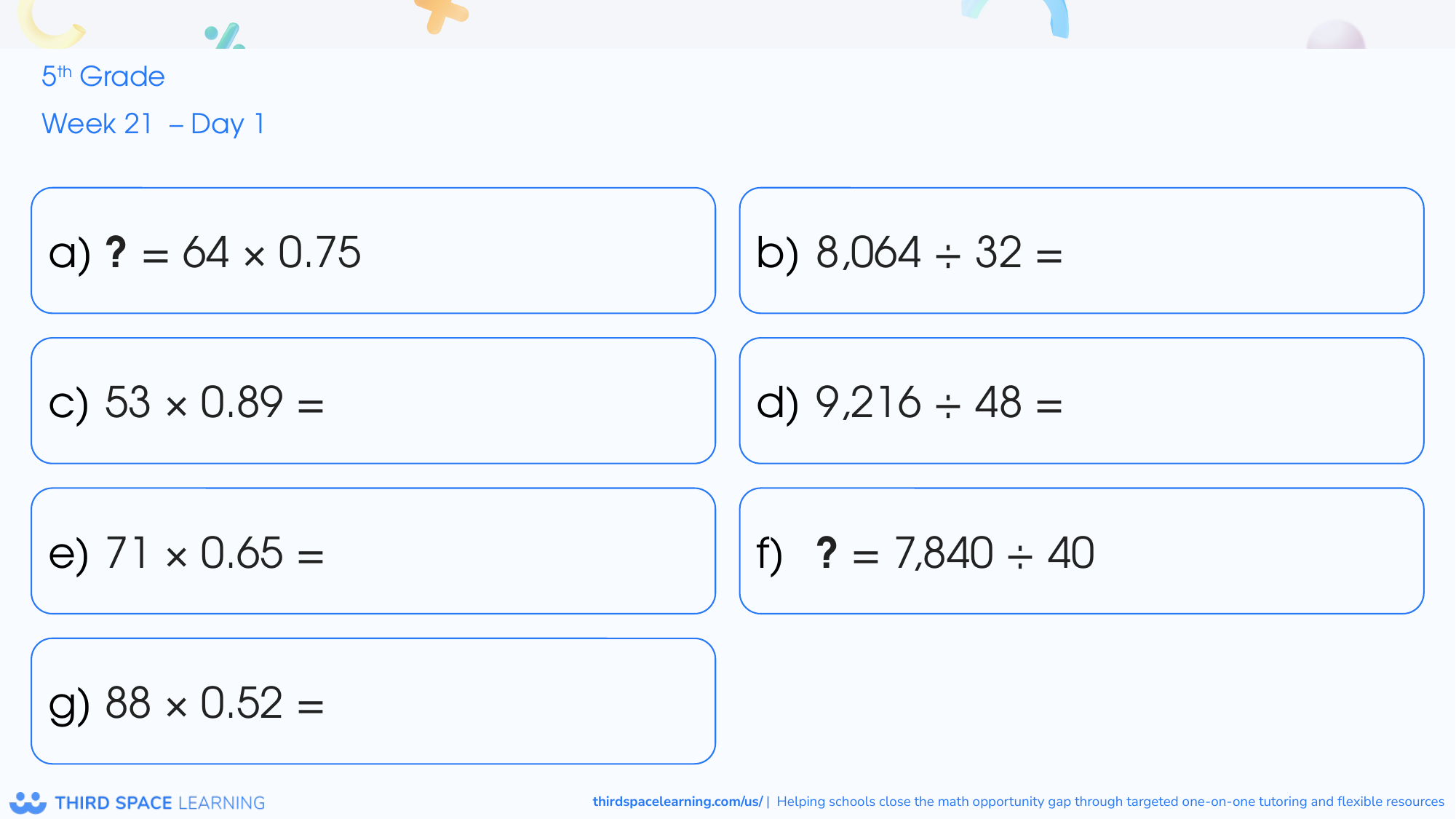

5th Grade
Week 21  – Day 1
? = 64 × 0.75
8,064 ÷ 32 =
53 × 0.89 =
9,216 ÷ 48 =
71 × 0.65 =
? = 7,840 ÷ 40
88 × 0.52 =